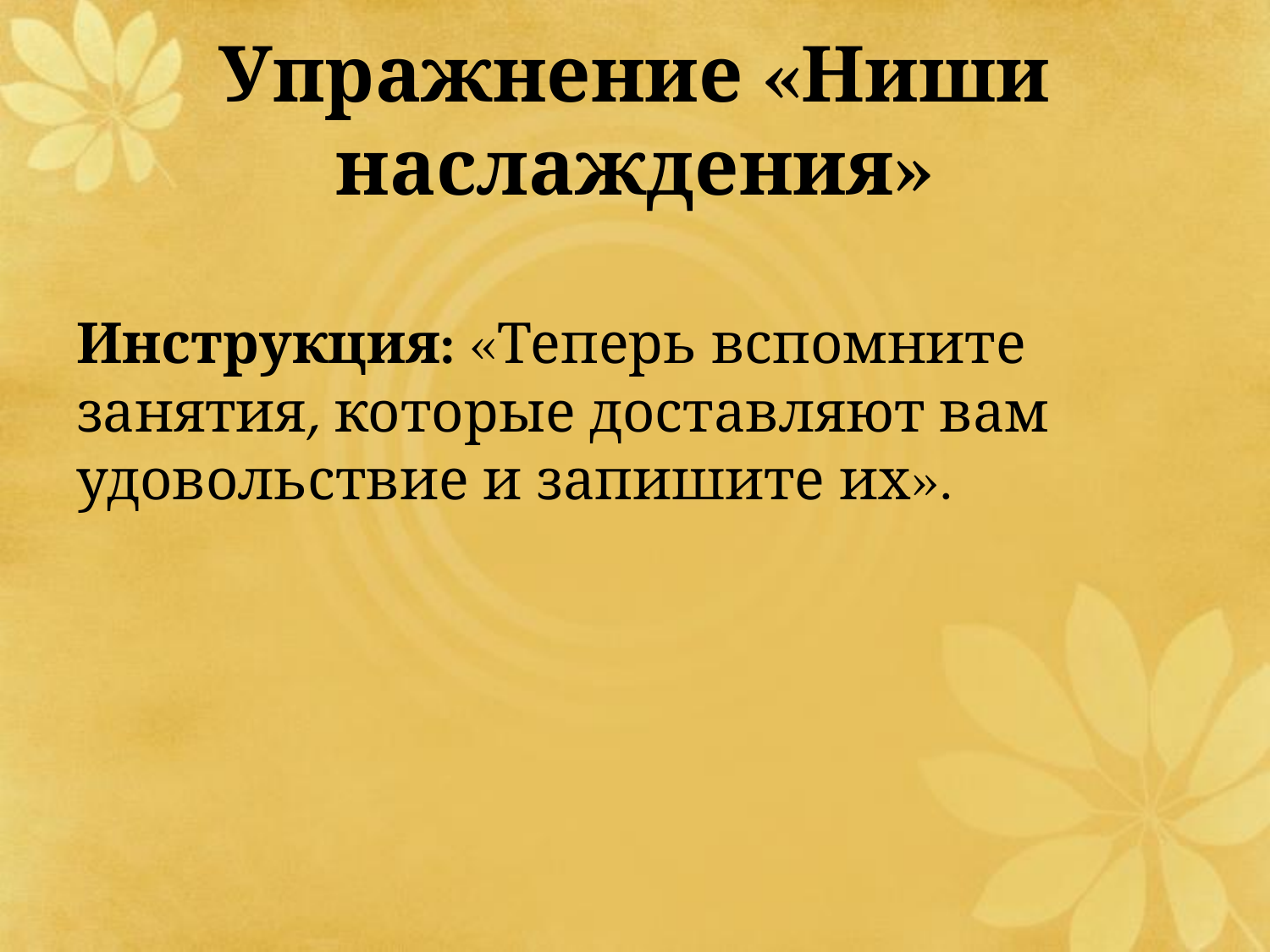

# Упражнение «Ниши наслаждения»

Инструкция: «Теперь вспомните занятия, которые доставляют вам удовольствие и запишите их».